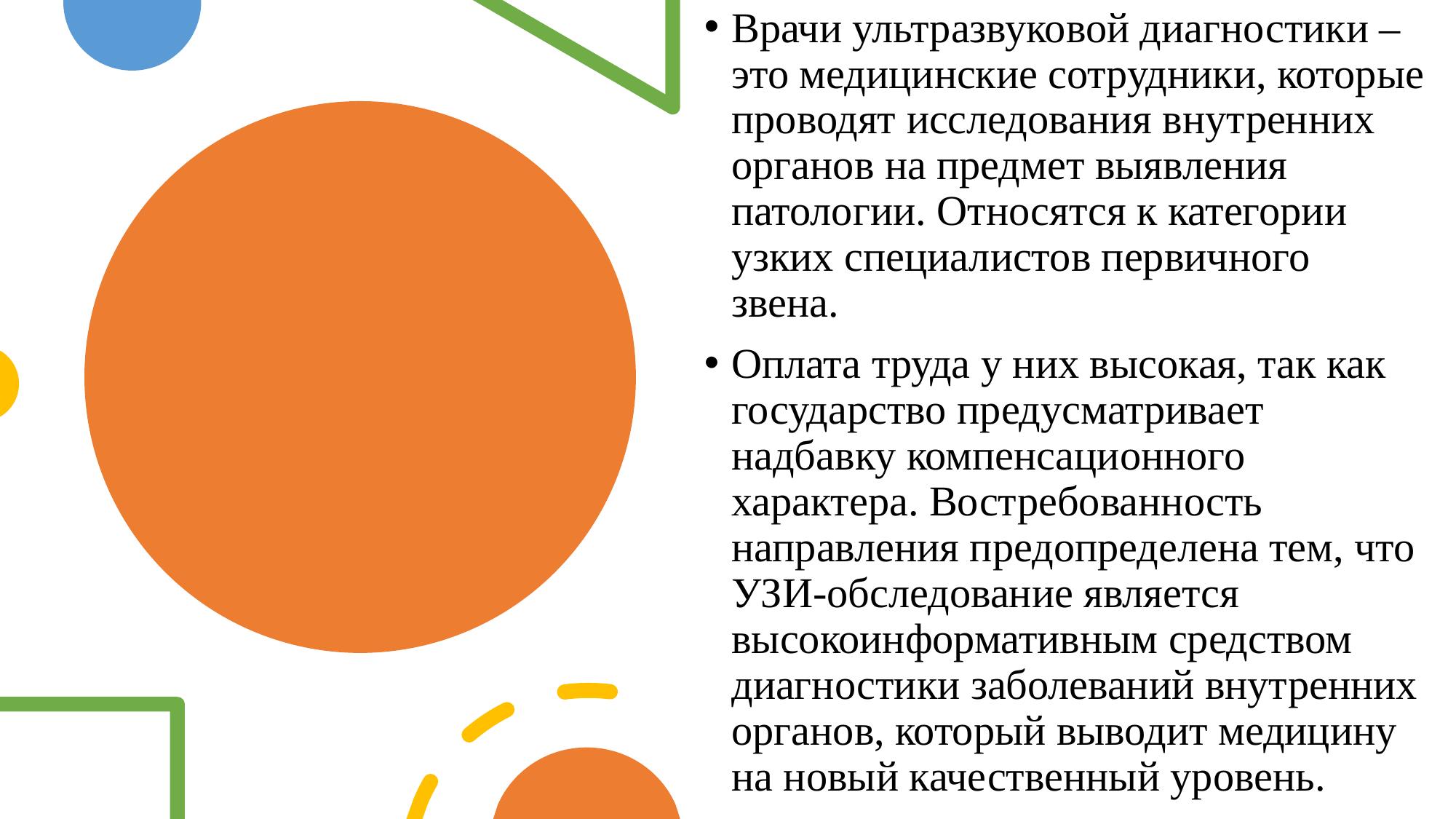

Врачи ультразвуковой диагностики – это медицинские сотрудники, которые проводят исследования внутренних органов на предмет выявления патологии. Относятся к категории узких специалистов первичного звена.
Оплата труда у них высокая, так как государство предусматривает надбавку компенсационного характера. Востребованность направления предопределена тем, что УЗИ-обследование является высокоинформативным средством диагностики заболеваний внутренних органов, который выводит медицину на новый качественный уровень.